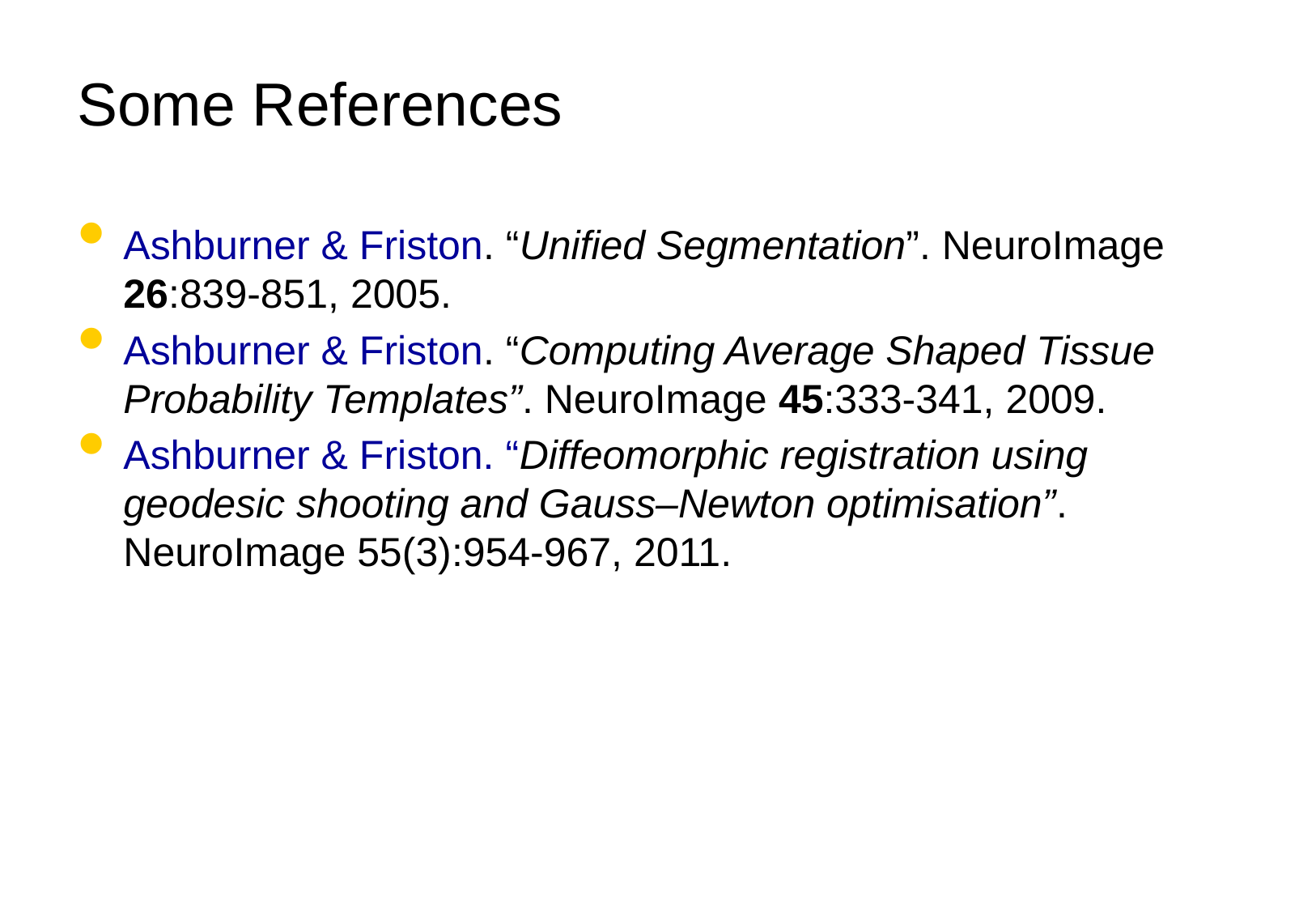

Some References
Ashburner & Friston. “Unified Segmentation”. NeuroImage 26:839-851, 2005.
Ashburner & Friston. “Computing Average Shaped Tissue Probability Templates”. NeuroImage 45:333-341, 2009.
Ashburner & Friston. “Diffeomorphic registration using geodesic shooting and Gauss–Newton optimisation”. NeuroImage 55(3):954-967, 2011.